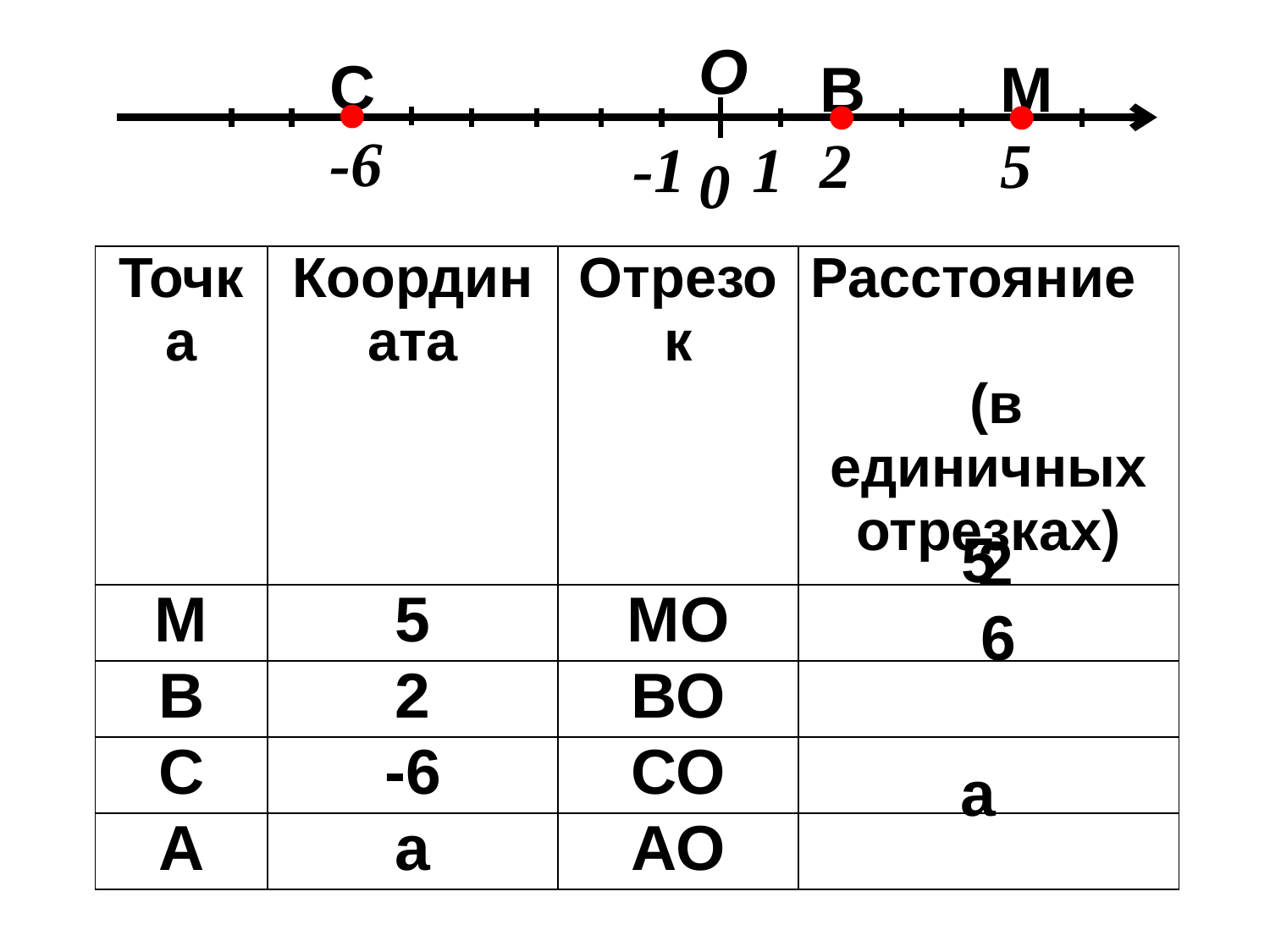

О
0
-1
1
C
-6

B
2

M
5

| Точка | Координата | Отрезок | Расстояние (в единичных отрезках) |
| --- | --- | --- | --- |
| М | 5 | МО |  |
| В | 2 | ВО |  |
| С | -6 | СО |  |
| А | а | АО |  |
 5
 2
 6

 а